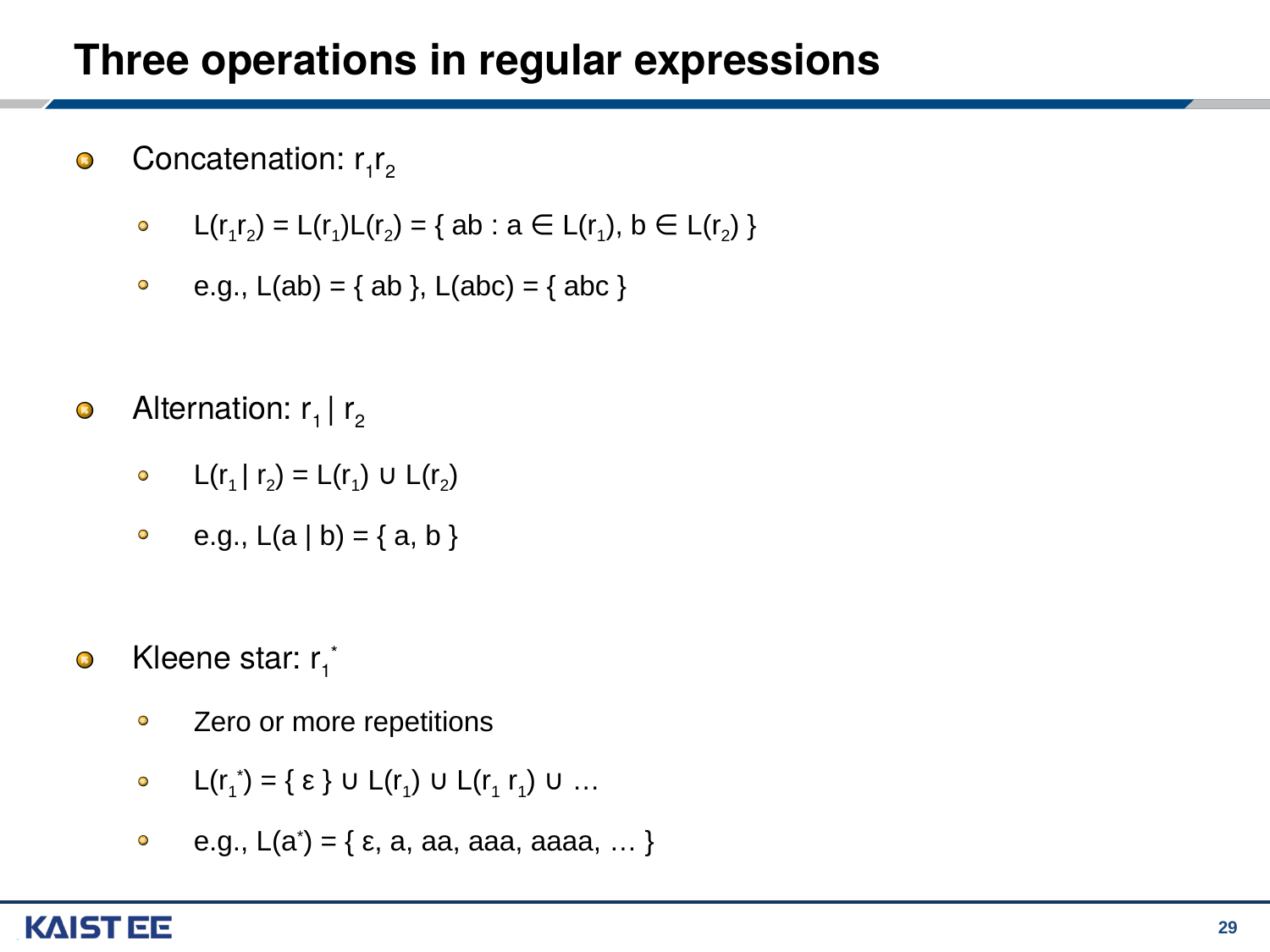

# Three operations in regular expressions
Concatenation: r1r2
L(r1r2) = L(r1)L(r2) = { ab : a ∈ L(r1), b ∈ L(r2) }
e.g., L(ab) = { ab }, L(abc) = { abc }

Alternation: r1 | r2
L(r1 | r2) = L(r1) ∪ L(r2)
e.g., L(a | b) = { a, b }

Kleene star: r1*
Zero or more repetitions
L(r1*) = { ε } ∪ L(r1) ∪ L(r1 r1) ∪ …
e.g., L(a*) = { ε, a, aa, aaa, aaaa, … }